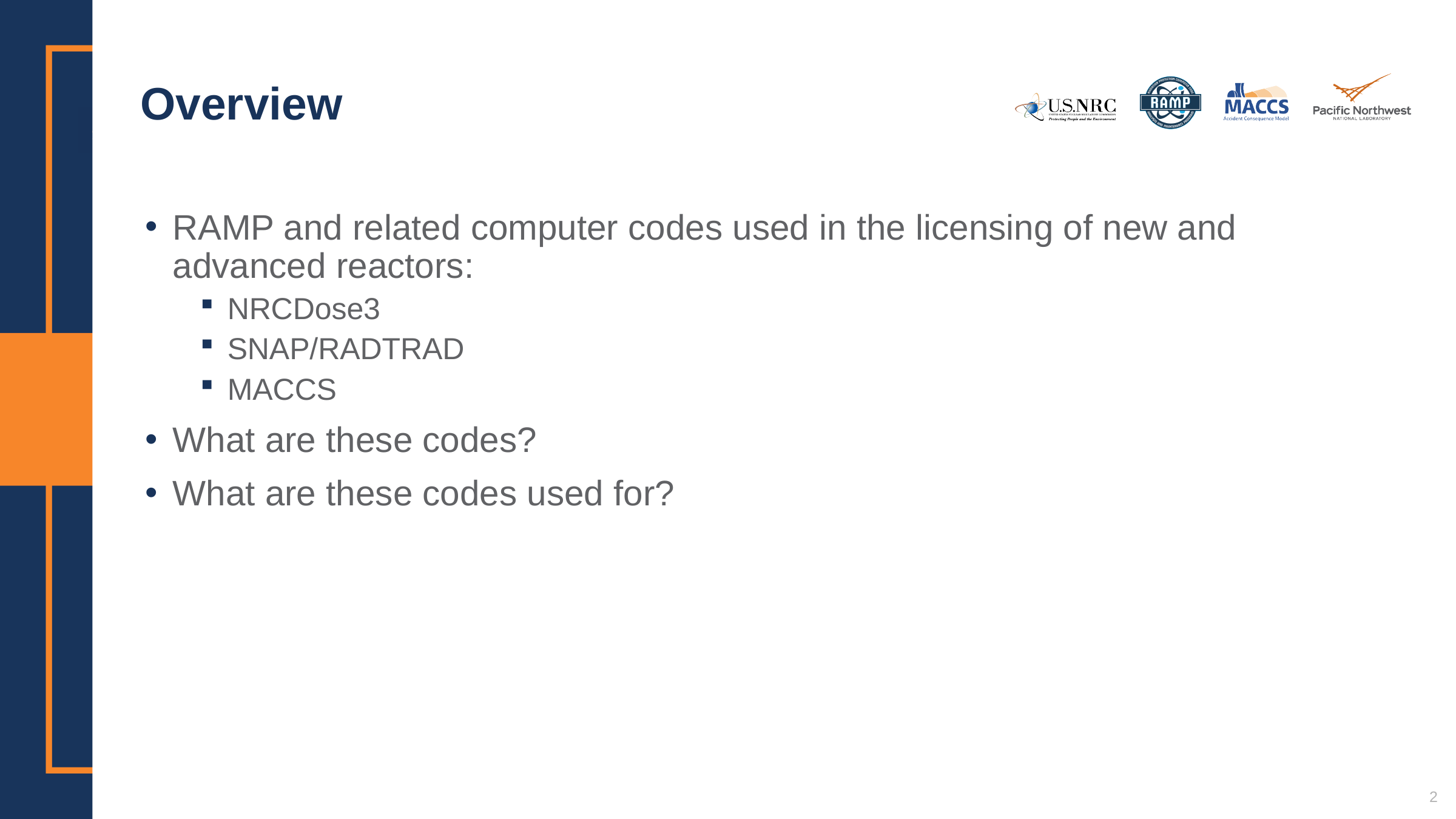

# Overview
RAMP and related computer codes used in the licensing of new and advanced reactors:
NRCDose3
SNAP/RADTRAD
MACCS
What are these codes?
What are these codes used for?
2